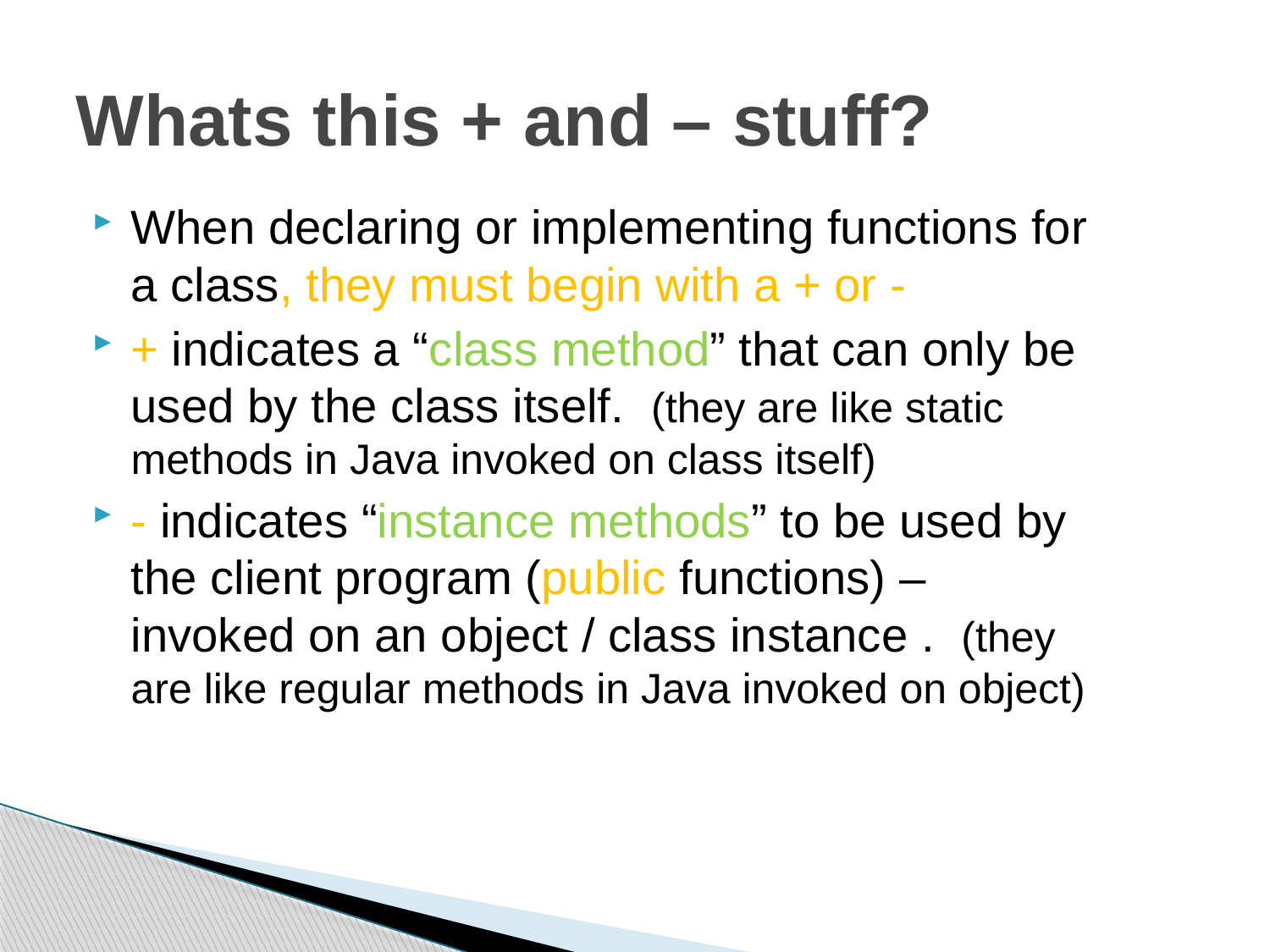

# Whats this + and – stuff?
When declaring or implementing functions for a class, they must begin with a + or -
+ indicates a “class method” that can only be used by the class itself.  (they are like static methods in Java invoked on class itself)
- indicates “instance methods” to be used by the client program (public functions) –invoked on an object / class instance .  (they are like regular methods in Java invoked on object)